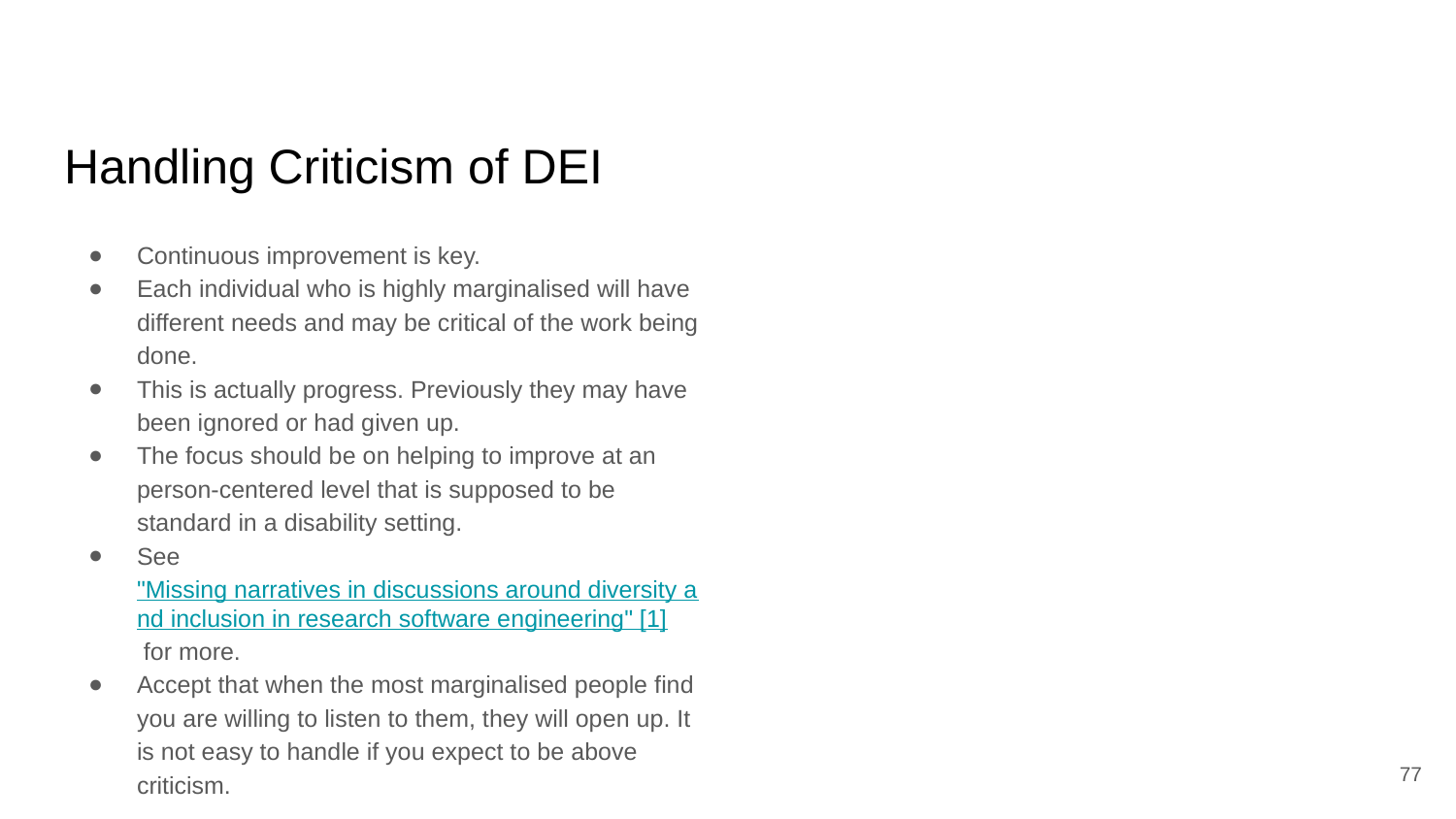

# Handling Criticism of DEI
Continuous improvement is key.
Each individual who is highly marginalised will have different needs and may be critical of the work being done.
This is actually progress. Previously they may have been ignored or had given up.
The focus should be on helping to improve at an  person-centered level that is supposed to be standard in a disability setting.
See "Missing narratives in discussions around diversity and inclusion in research software engineering" [1] for more.
Accept that when the most marginalised people find you are willing to listen to them, they will open up. It is not easy to handle if you expect to be above criticism.
77